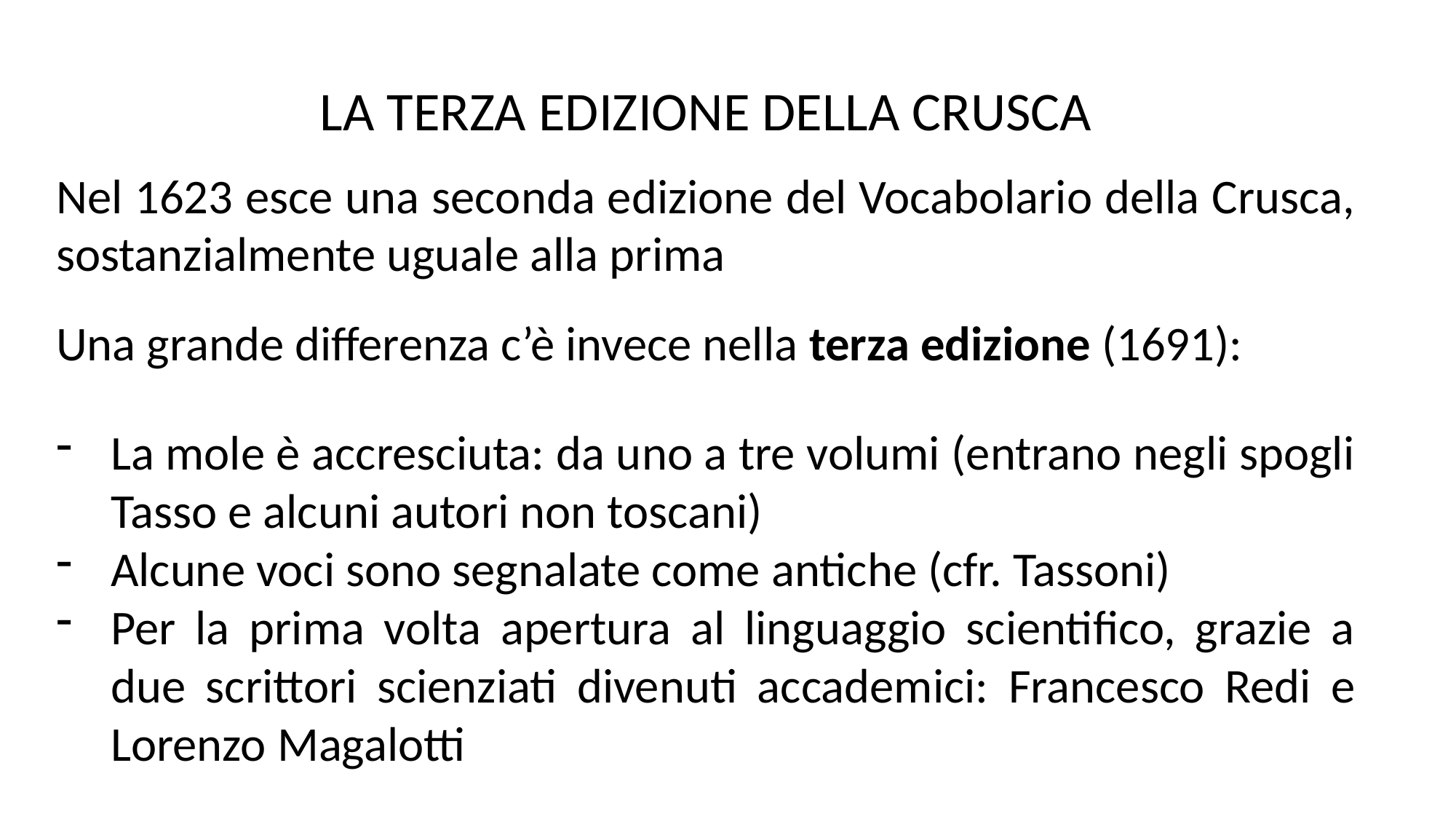

LA TERZA EDIZIONE DELLA CRUSCA
Nel 1623 esce una seconda edizione del Vocabolario della Crusca, sostanzialmente uguale alla prima
Una grande differenza c’è invece nella terza edizione (1691):

La mole è accresciuta: da uno a tre volumi (entrano negli spogli Tasso e alcuni autori non toscani)
Alcune voci sono segnalate come antiche (cfr. Tassoni)
Per la prima volta apertura al linguaggio scientifico, grazie a due scrittori scienziati divenuti accademici: Francesco Redi e Lorenzo Magalotti